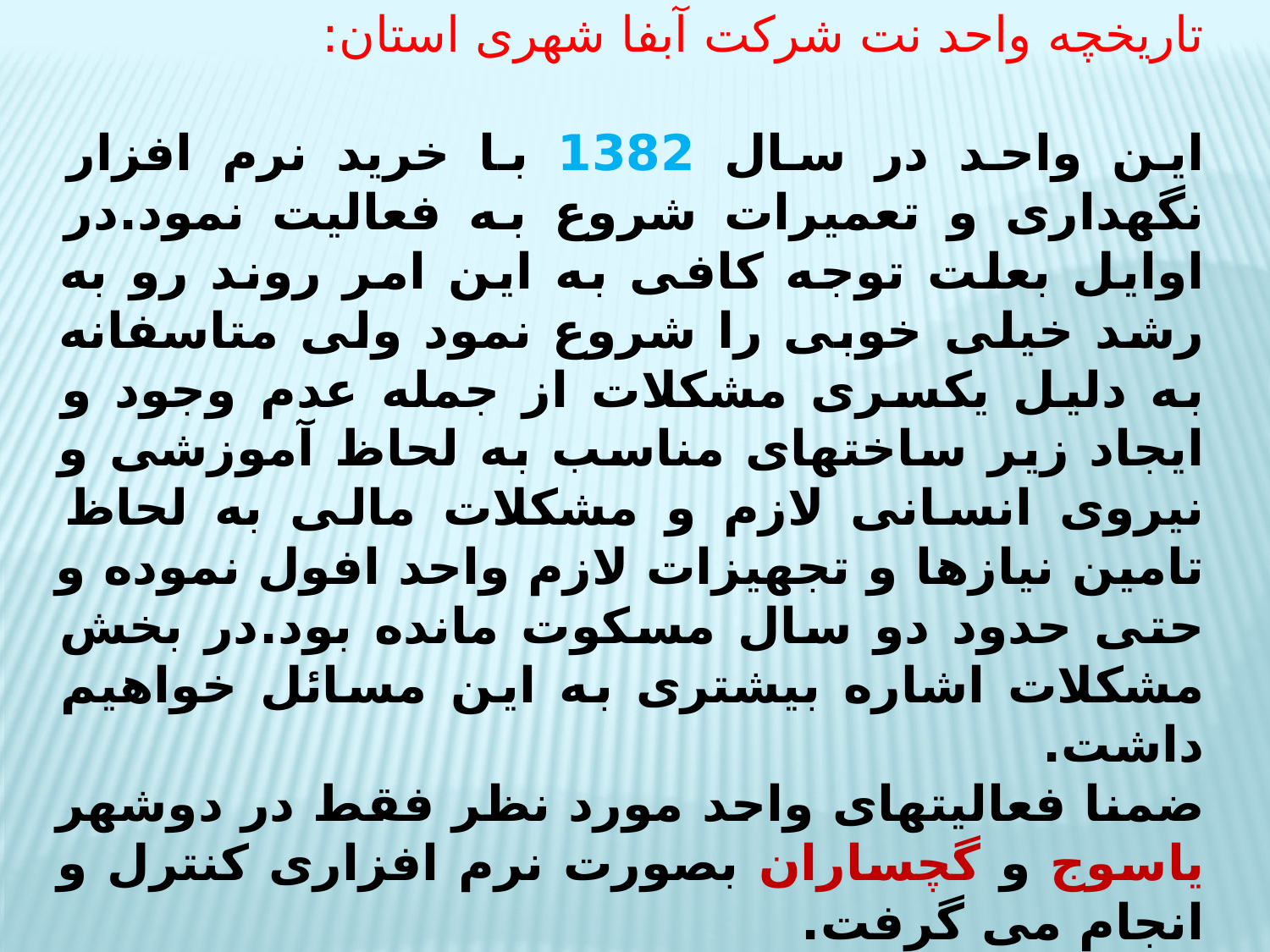

تاریخچه واحد نت شرکت آبفا شهری استان:

این واحد در سال 1382 با خرید نرم افزار نگهداری و تعمیرات شروع به فعالیت نمود.در اوایل بعلت توجه کافی به این امر روند رو به رشد خیلی خوبی را شروع نمود ولی متاسفانه به دلیل یکسری مشکلات از جمله عدم وجود و ایجاد زیر ساختهای مناسب به لحاظ آموزشی و نیروی انسانی لازم و مشکلات مالی به لحاظ تامین نیازها و تجهیزات لازم واحد افول نموده و حتی حدود دو سال مسکوت مانده بود.در بخش مشکلات اشاره بیشتری به این مسائل خواهیم داشت.
ضمنا فعالیتهای واحد مورد نظر فقط در دوشهر یاسوج و گچساران بصورت نرم افزاری کنترل و انجام می گرفت.